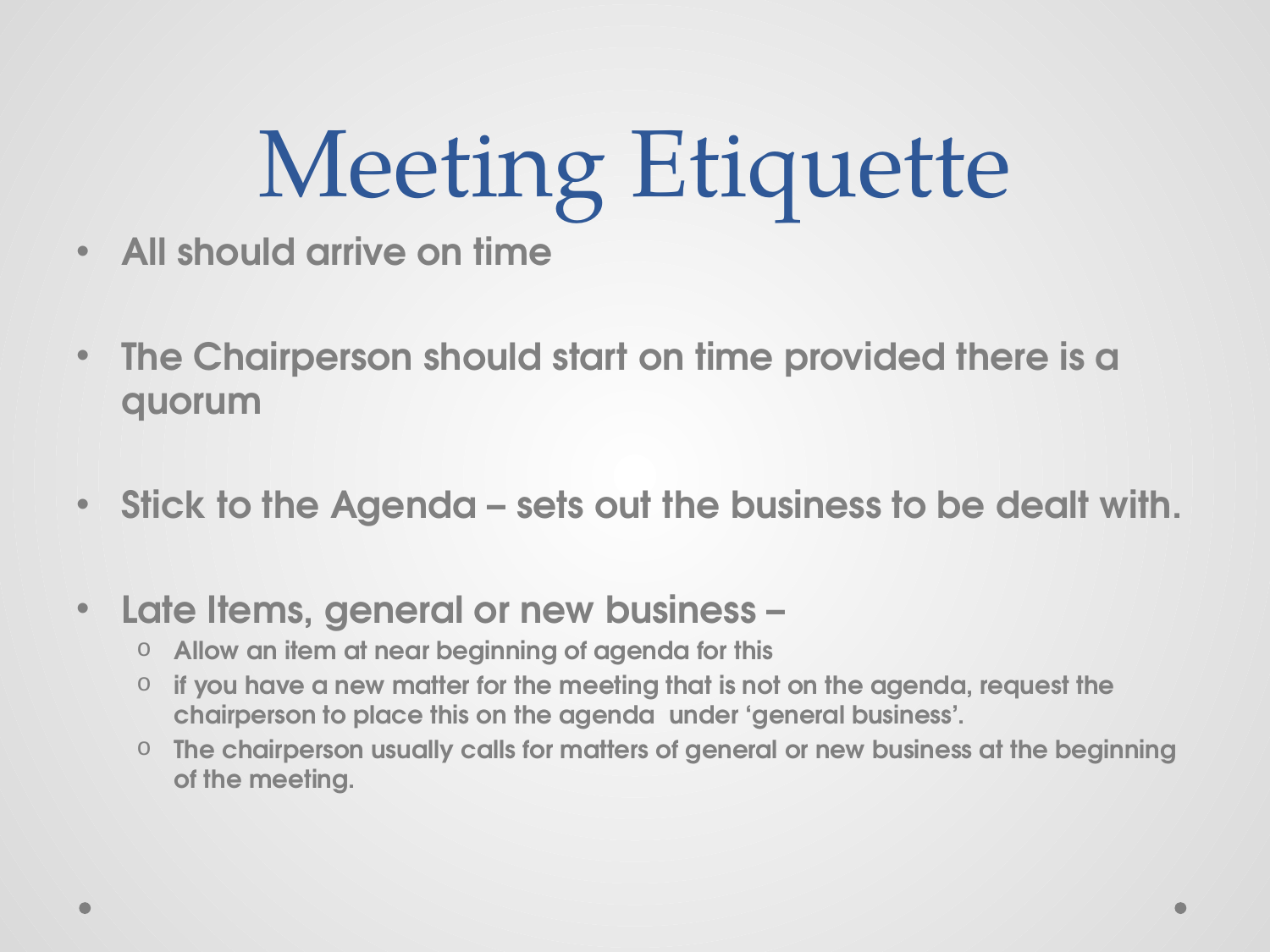

# Meeting Etiquette
All should arrive on time

The Chairperson should start on time provided there is a quorum

Stick to the Agenda – sets out the business to be dealt with.

Late Items, general or new business –
Allow an item at near beginning of agenda for this
if you have a new matter for the meeting that is not on the agenda, request the chairperson to place this on the agenda  under ‘general business’.
The chairperson usually calls for matters of general or new business at the beginning of the meeting.